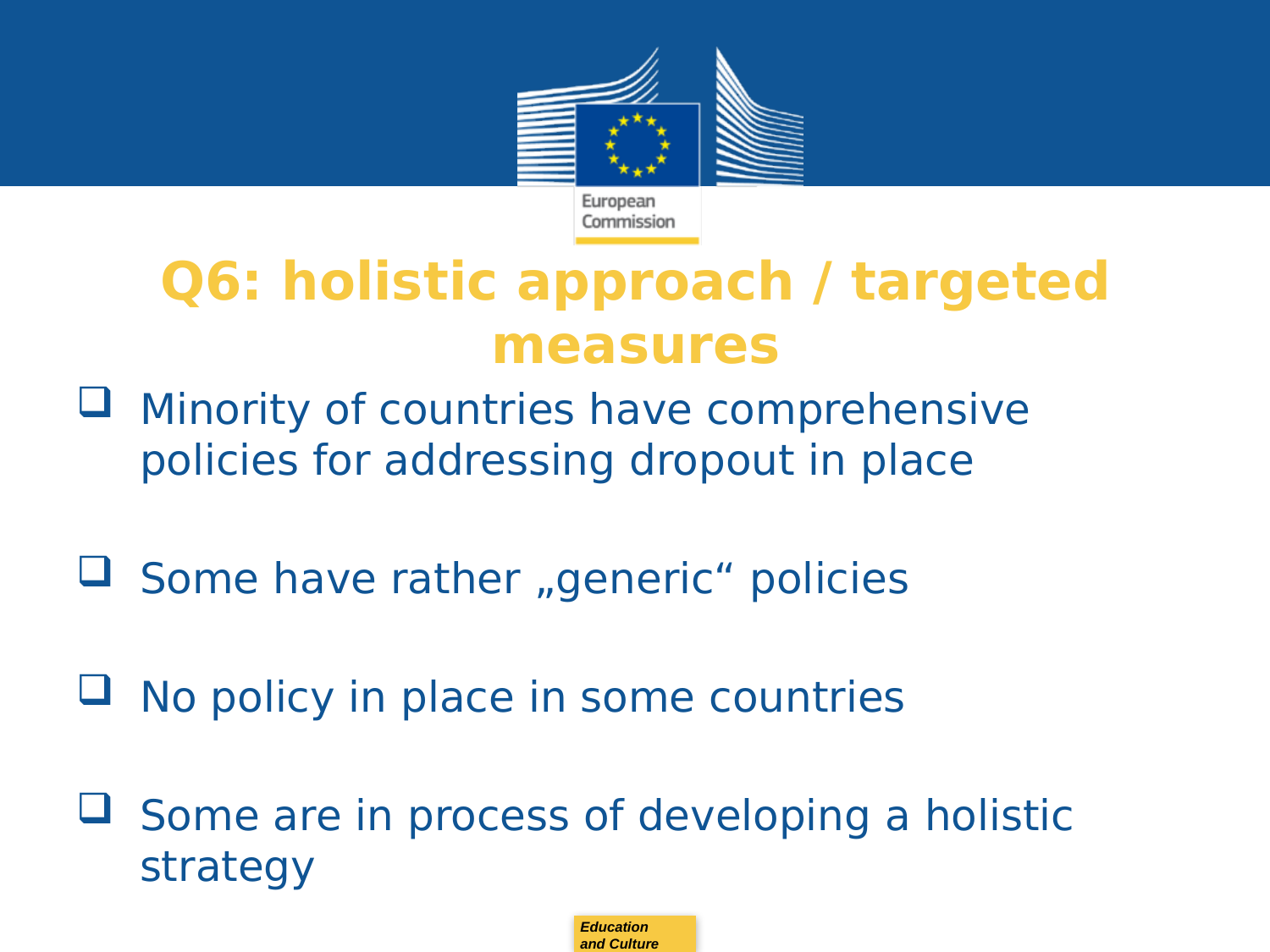

# Q6: holistic approach / targeted measures
Minority of countries have comprehensive policies for addressing dropout in place

Some have rather „generic“ policies

No policy in place in some countries

Some are in process of developing a holistic strategy

Education
and Culture